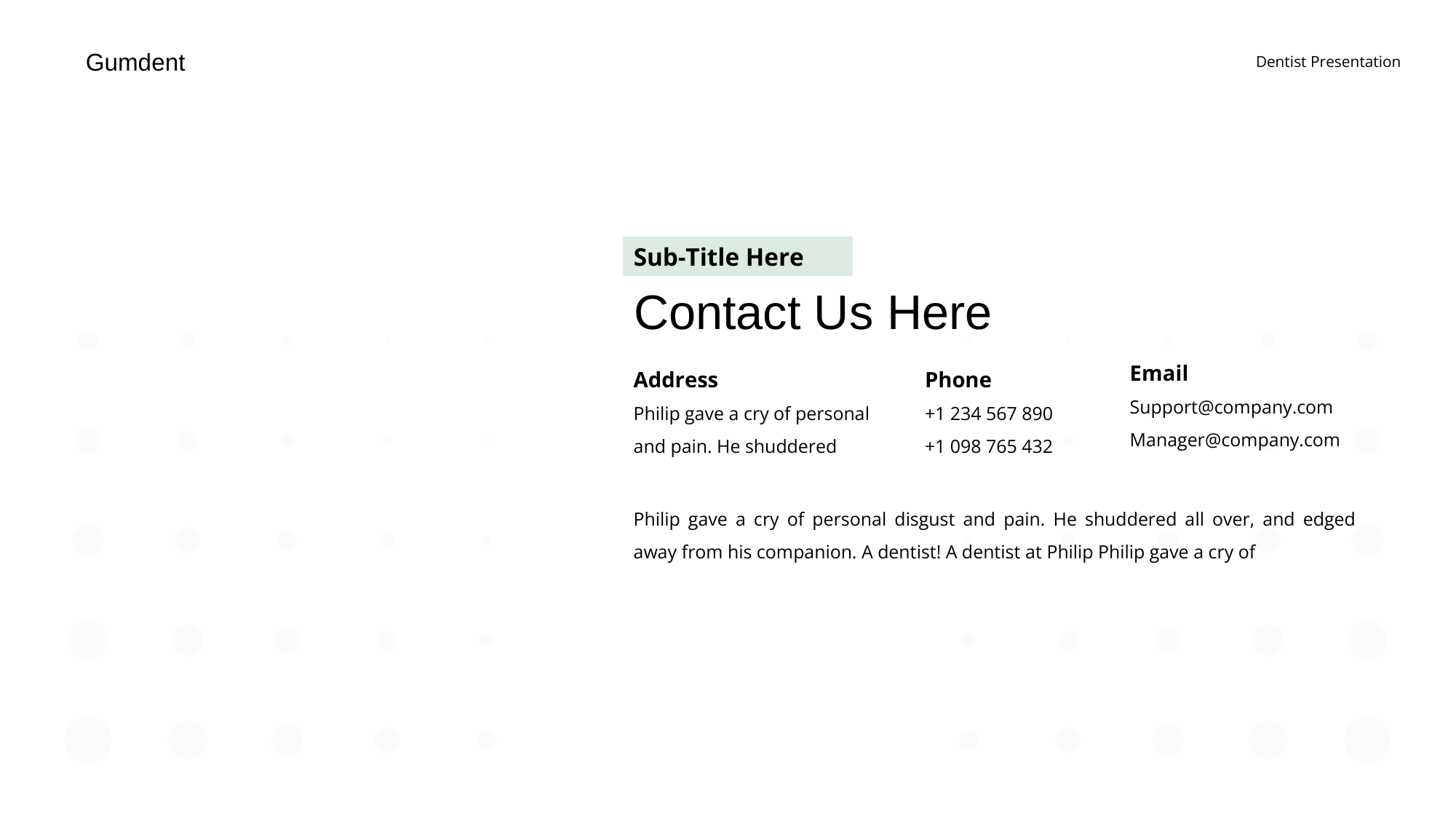

Sub-Title Here
# Contact Us Here
Email
Address
Phone
Support@company.com
Manager@company.com
Philip gave a cry of personal and pain. He shuddered
+1 234 567 890
+1 098 765 432
Philip gave a cry of personal disgust and pain. He shuddered all over, and edged away from his companion. A dentist! A dentist at Philip Philip gave a cry of